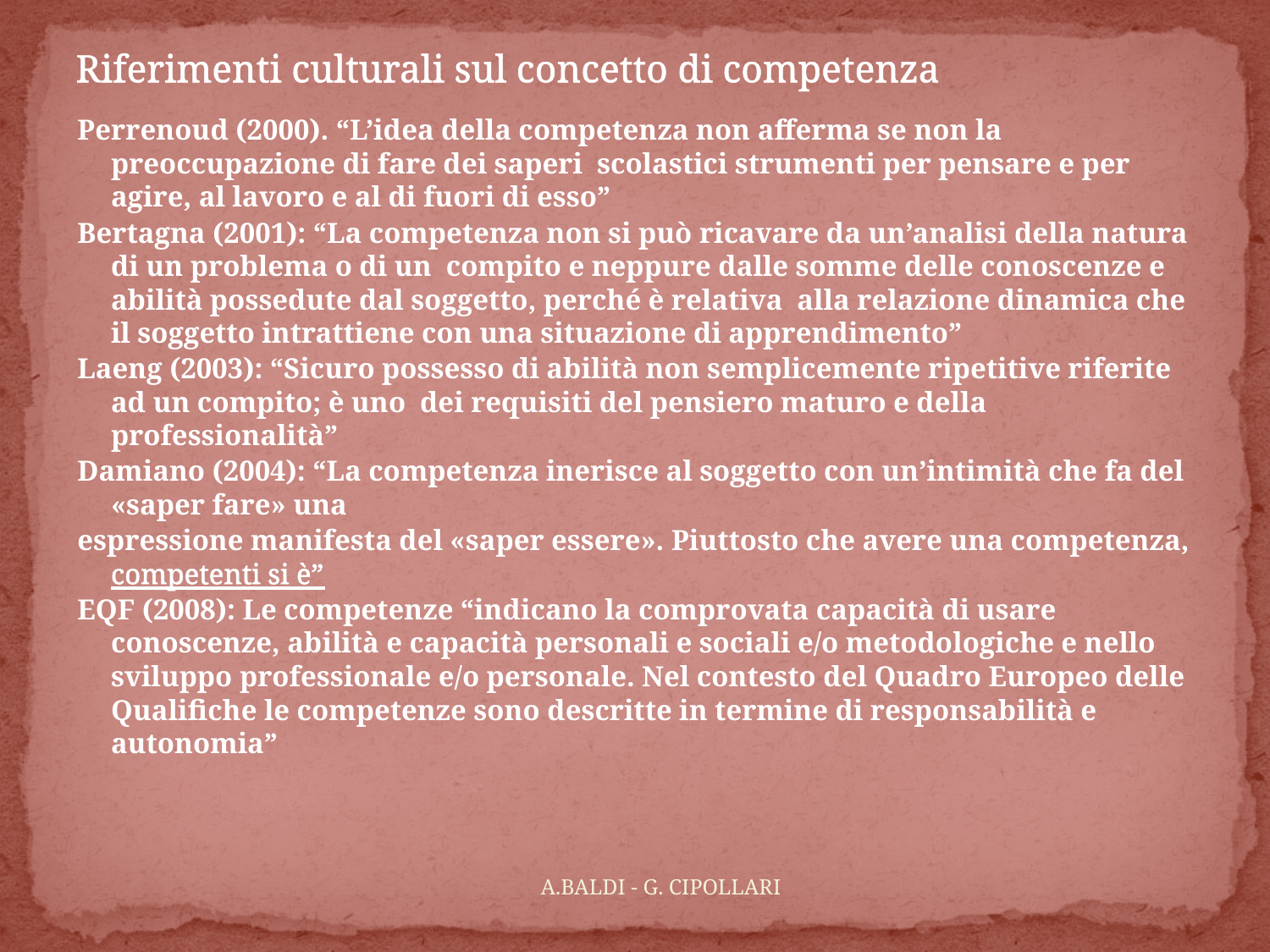

# Riferimenti culturali sul concetto di competenza
Perrenoud (2000). “L’idea della competenza non afferma se non la  preoccupazione di fare dei saperi  scolastici strumenti per pensare e per agire, al lavoro e al di fuori di esso”
Bertagna (2001): “La competenza non si può ricavare da un’analisi della natura di un problema o di un  compito e neppure dalle somme delle conoscenze e abilità possedute dal soggetto, perché è relativa  alla relazione dinamica che il soggetto intrattiene con una situazione di apprendimento”
Laeng (2003): “Sicuro possesso di abilità non semplicemente ripetitive riferite ad un compito; è uno  dei requisiti del pensiero maturo e della professionalità”
Damiano (2004): “La competenza inerisce al soggetto con un’intimità che fa del «saper fare» una
espressione manifesta del «saper essere». Piuttosto che avere una competenza, competenti si è”
EQF (2008): Le competenze “indicano la comprovata capacità di usare conoscenze, abilità e capacità personali e sociali e/o metodologiche e nello   sviluppo professionale e/o personale. Nel contesto del Quadro Europeo delle  Qualifiche le competenze sono descritte in termine di responsabilità e  autonomia”

A.BALDI - G. CIPOLLARI